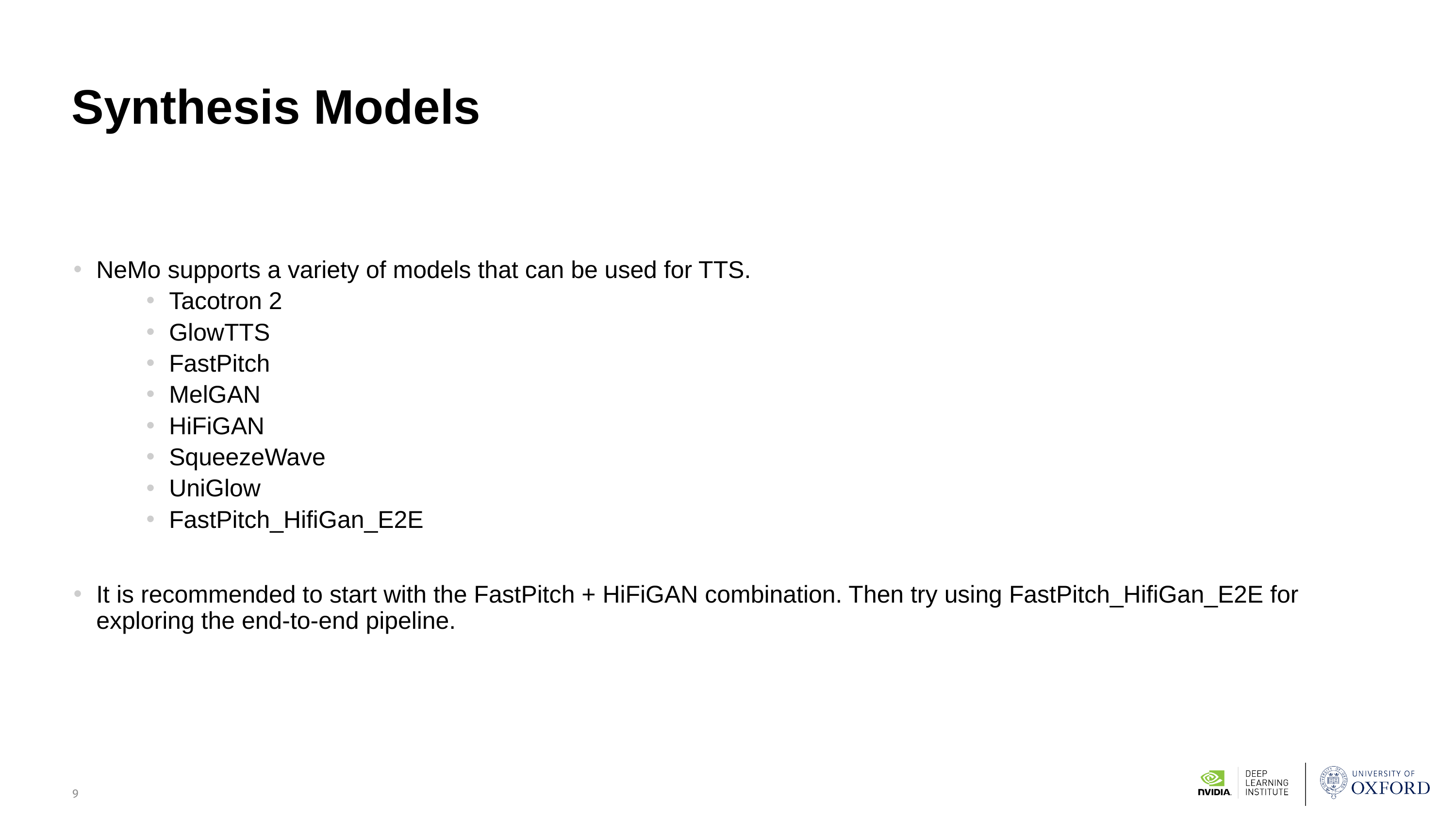

# Synthesis Models
NeMo supports a variety of models that can be used for TTS.
Tacotron 2
GlowTTS
FastPitch
MelGAN
HiFiGAN
SqueezeWave
UniGlow
FastPitch_HifiGan_E2E

It is recommended to start with the FastPitch + HiFiGAN combination. Then try using FastPitch_HifiGan_E2E for exploring the end-to-end pipeline.